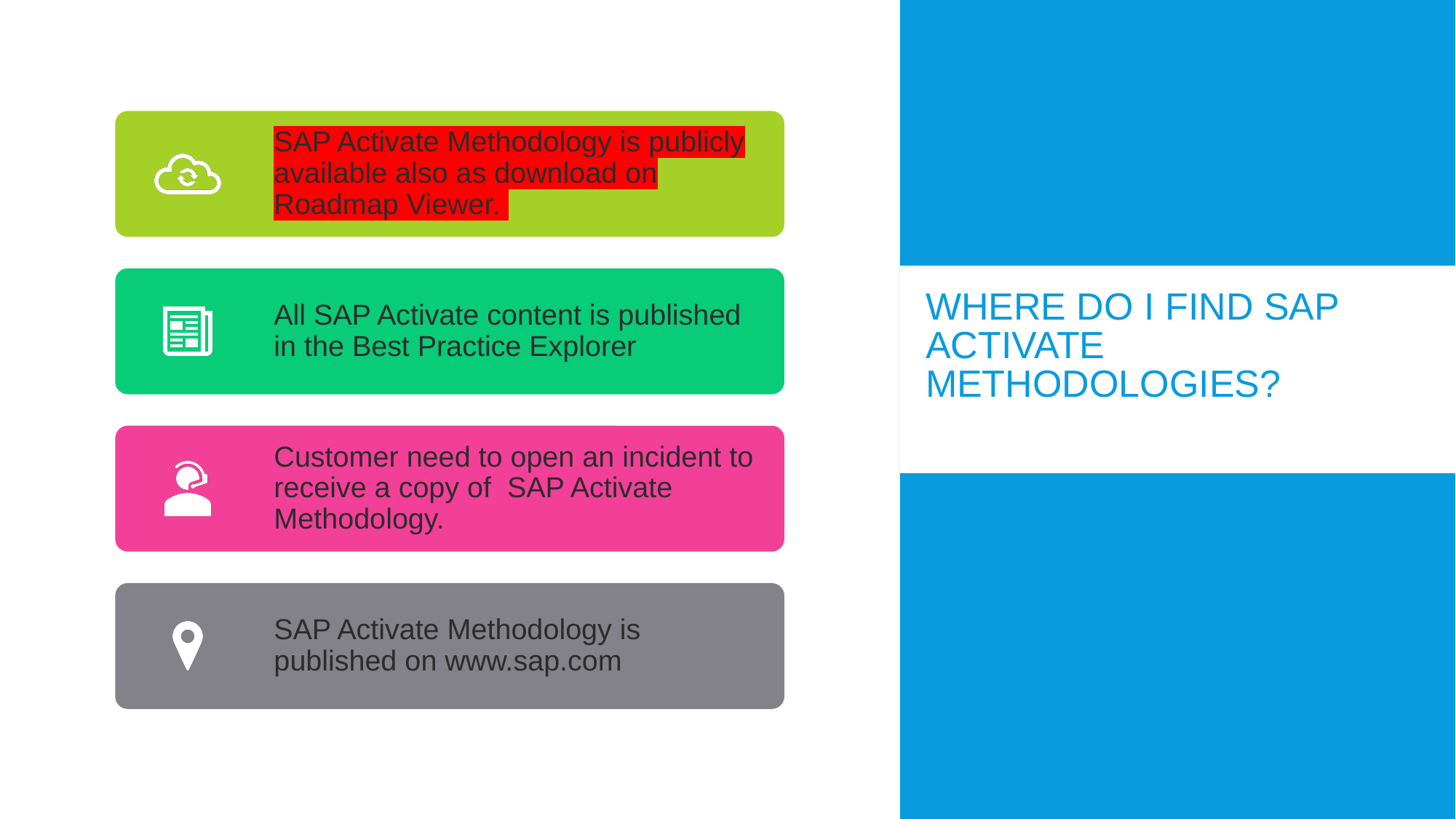

SAP Activate Methodology is publicly available also as download on Roadmap Viewer.
All SAP Activate content is published in the Best Practice Explorer
Customer need to open an incident to receive a copy of  SAP Activate Methodology.
SAP Activate Methodology is published on www.sap.com

# Where do I find SAP Activate Methodologies?